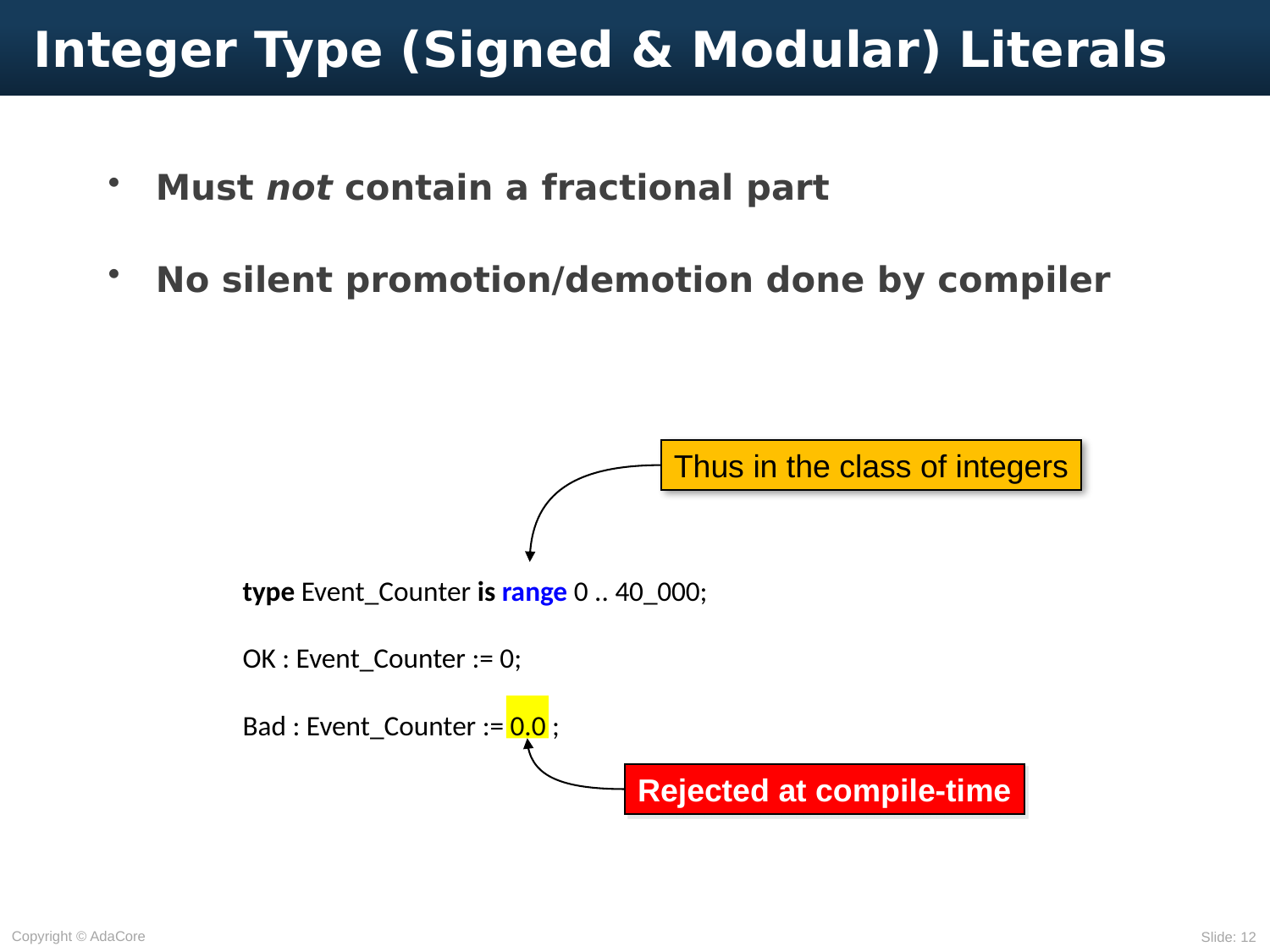

# Integer Type (Signed & Modular) Literals
Must not contain a fractional part
No silent promotion/demotion done by compiler
Thus in the class of integers
type Event_Counter is range 0 .. 40_000;
OK : Event_Counter := 0;
Bad : Event_Counter := 0.0 ;

Rejected at compile-time